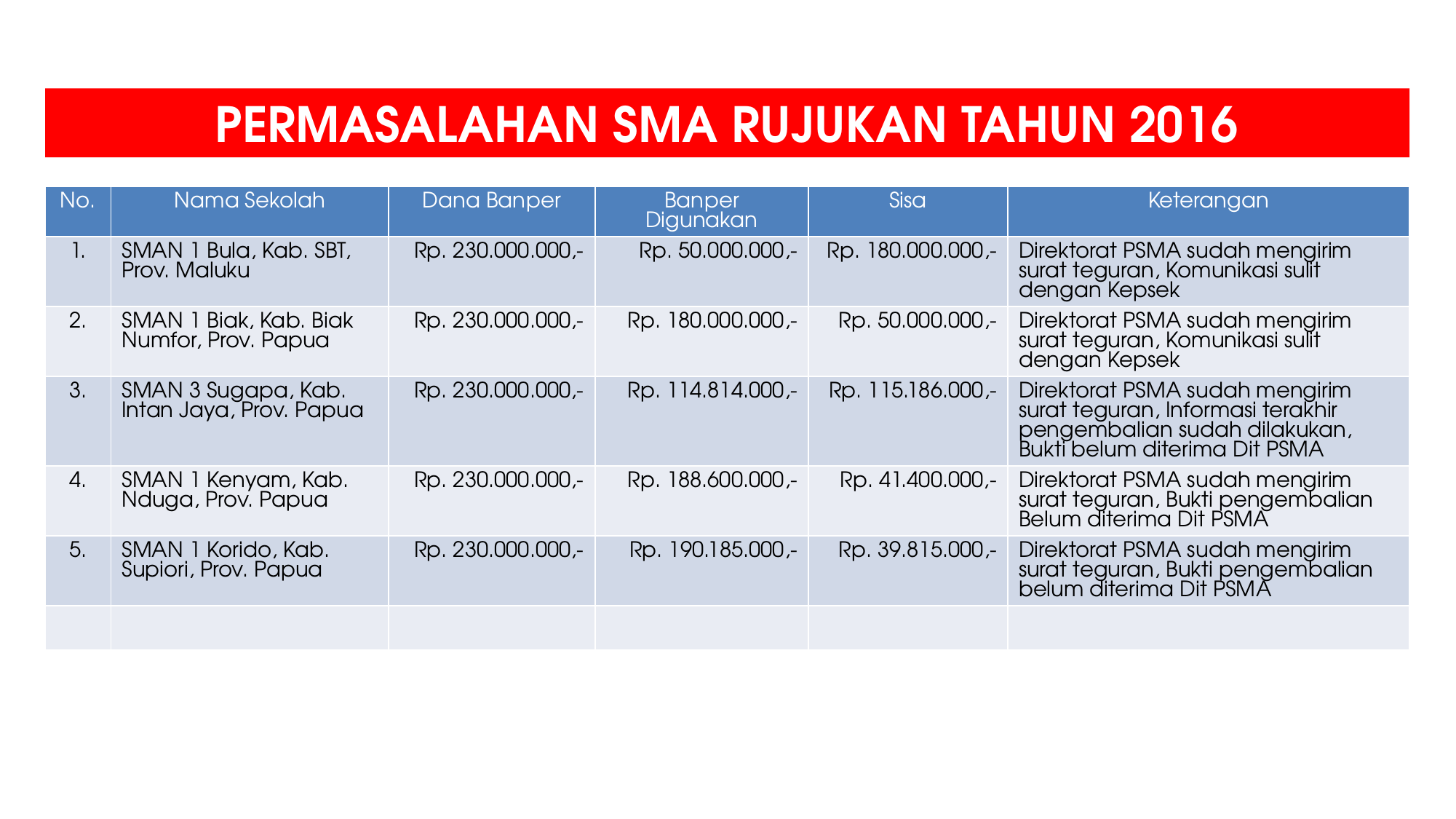

PERMASALAHAN SMA RUJUKAN TAHUN 2016
| No. | Nama Sekolah | Dana Banper | Banper Digunakan | Sisa | Keterangan |
| --- | --- | --- | --- | --- | --- |
| 1. | SMAN 1 Bula, Kab. SBT, Prov. Maluku | Rp. 230.000.000,- | Rp. 50.000.000,- | Rp. 180.000.000,- | Direktorat PSMA sudah mengirim surat teguran, Komunikasi sulit dengan Kepsek |
| 2. | SMAN 1 Biak, Kab. Biak Numfor, Prov. Papua | Rp. 230.000.000,- | Rp. 180.000.000,- | Rp. 50.000.000,- | Direktorat PSMA sudah mengirim surat teguran, Komunikasi sulit dengan Kepsek |
| 3. | SMAN 3 Sugapa, Kab. Intan Jaya, Prov. Papua | Rp. 230.000.000,- | Rp. 114.814.000,- | Rp. 115.186.000,- | Direktorat PSMA sudah mengirim surat teguran, Informasi terakhir pengembalian sudah dilakukan, Bukti belum diterima Dit PSMA |
| 4. | SMAN 1 Kenyam, Kab. Nduga, Prov. Papua | Rp. 230.000.000,- | Rp. 188.600.000,- | Rp. 41.400.000,- | Direktorat PSMA sudah mengirim surat teguran, Bukti pengembalian Belum diterima Dit PSMA |
| 5. | SMAN 1 Korido, Kab. Supiori, Prov. Papua | Rp. 230.000.000,- | Rp. 190.185.000,- | Rp. 39.815.000,- | Direktorat PSMA sudah mengirim surat teguran, Bukti pengembalian belum diterima Dit PSMA |
|  |  |  |  |  |  |